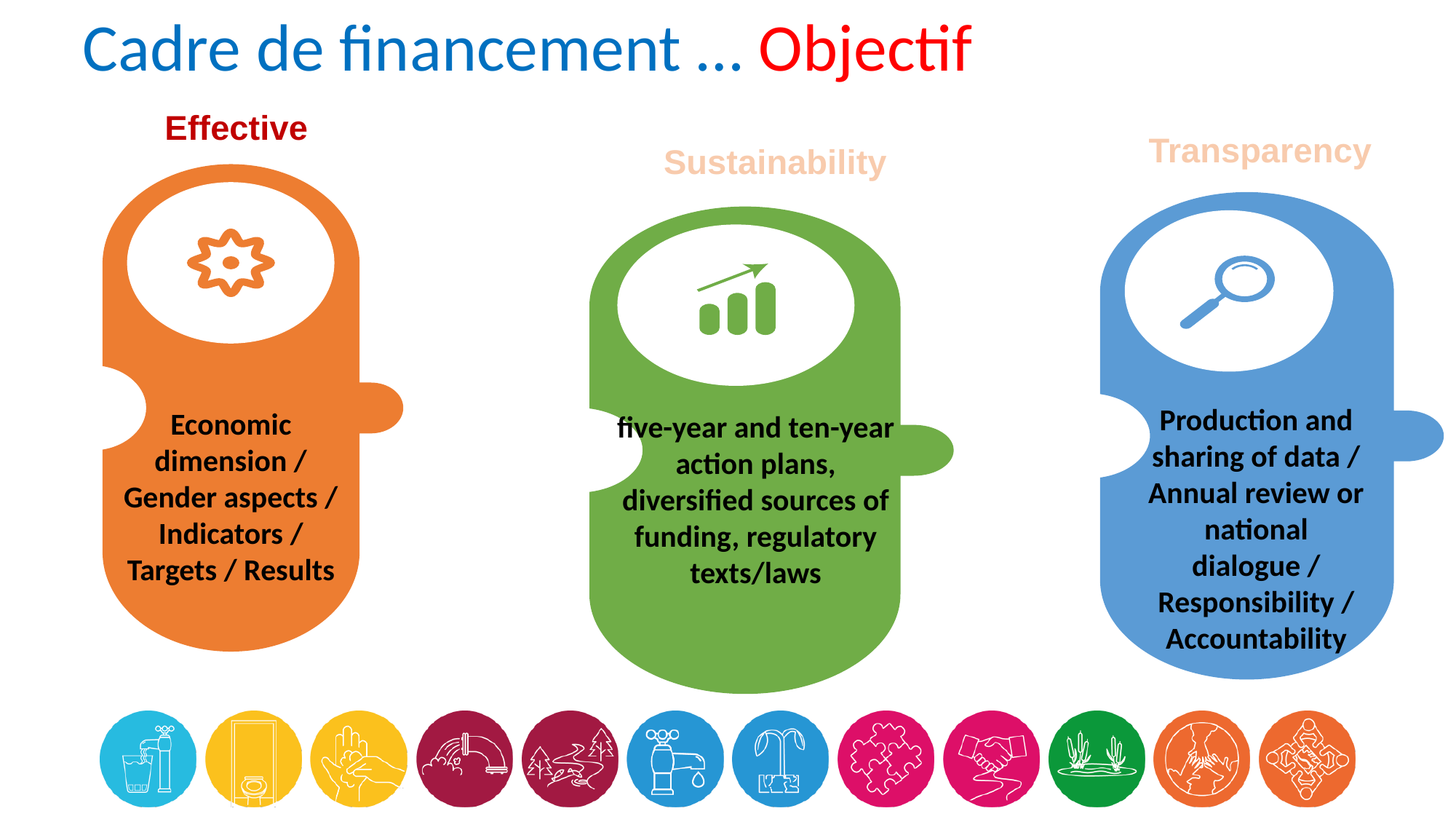

# Cadre de financement … Objectif
Effective

Economic dimension / Gender aspects / Indicators / Targets / Results
Transparency

Production and sharing of data / Annual review or national dialogue / Responsibility / Accountability
Sustainability

five-year and ten-year action plans, diversified sources of funding, regulatory texts/laws